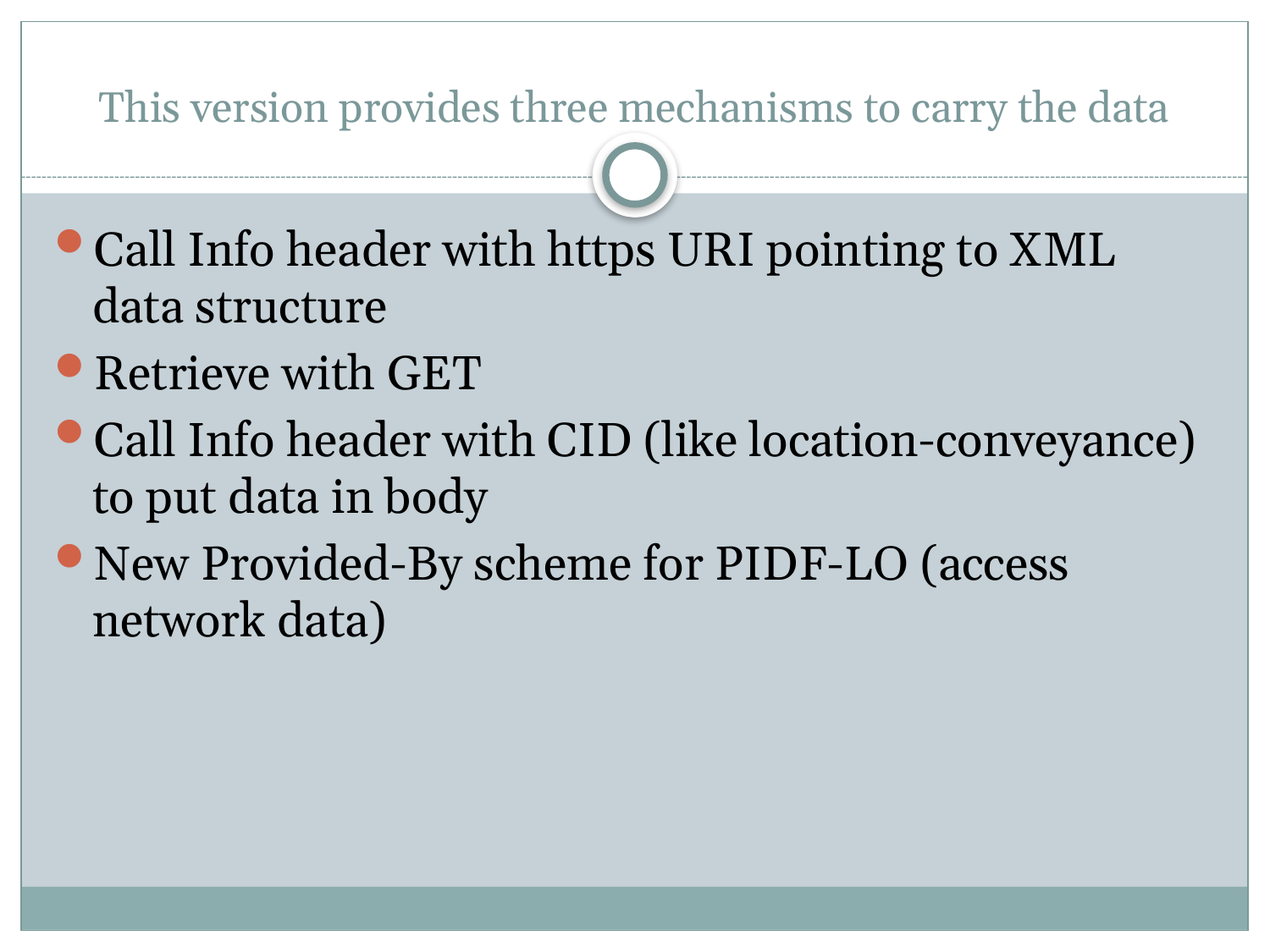

# This version provides three mechanisms to carry the data
Call Info header with https URI pointing to XML data structure
Retrieve with GET
Call Info header with CID (like location-conveyance) to put data in body
New Provided-By scheme for PIDF-LO (access network data)